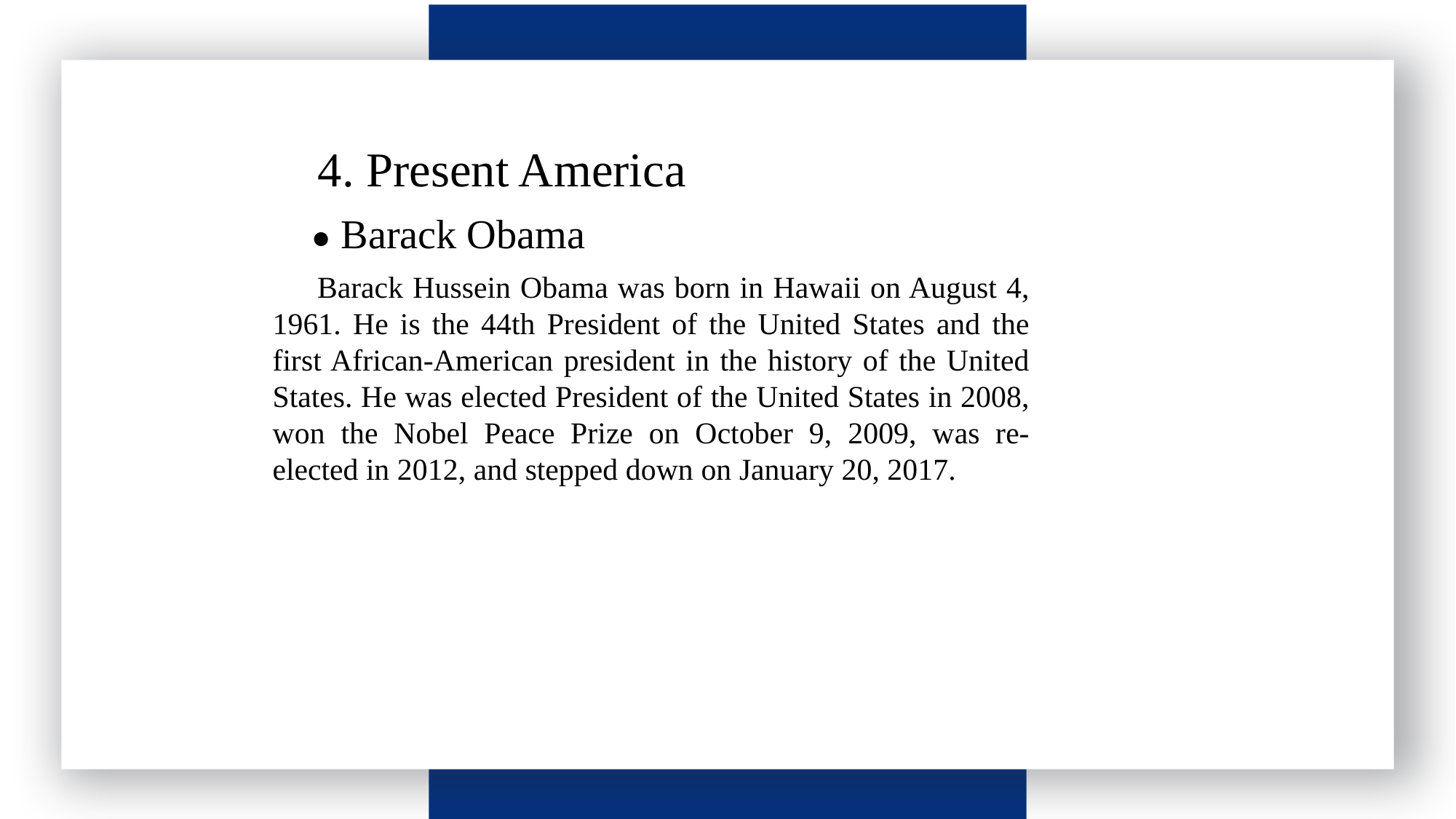

4. Present America
● Barack Obama
     Barack Hussein Obama was born in Hawaii on August 4, 1961. He is the 44th President of the United States and the first African-American president in the history of the United States. He was elected President of the United States in 2008, won the Nobel Peace Prize on October 9, 2009, was re-elected in 2012, and stepped down on January 20, 2017.